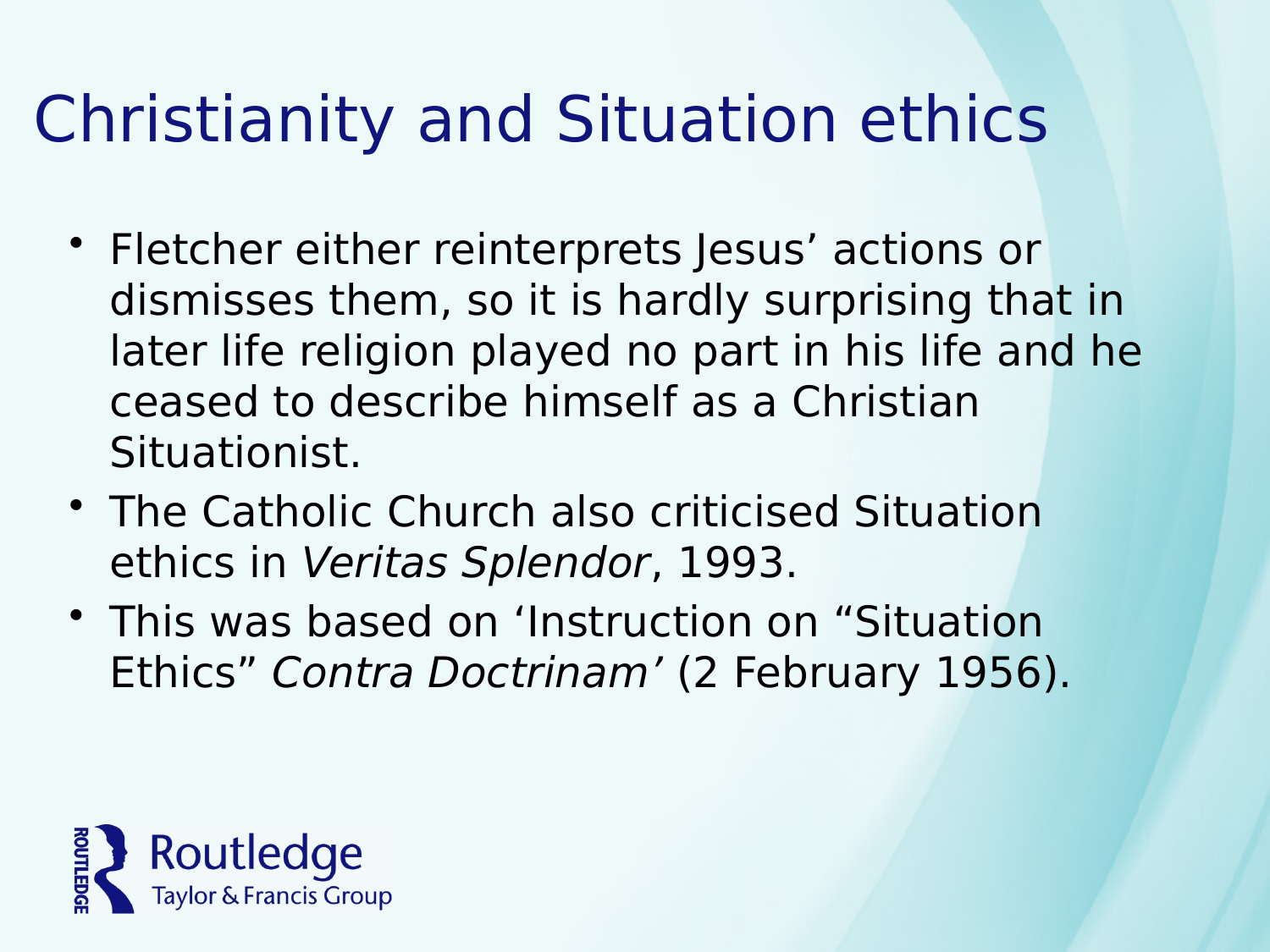

# Christianity and Situation ethics
Fletcher either reinterprets Jesus’ actions or dismisses them, so it is hardly surprising that in later life religion played no part in his life and he ceased to describe himself as a Christian Situationist.
The Catholic Church also criticised Situation ethics in Veritas Splendor, 1993.
This was based on ‘Instruction on “Situation Ethics” Contra Doctrinam’ (2 February 1956).